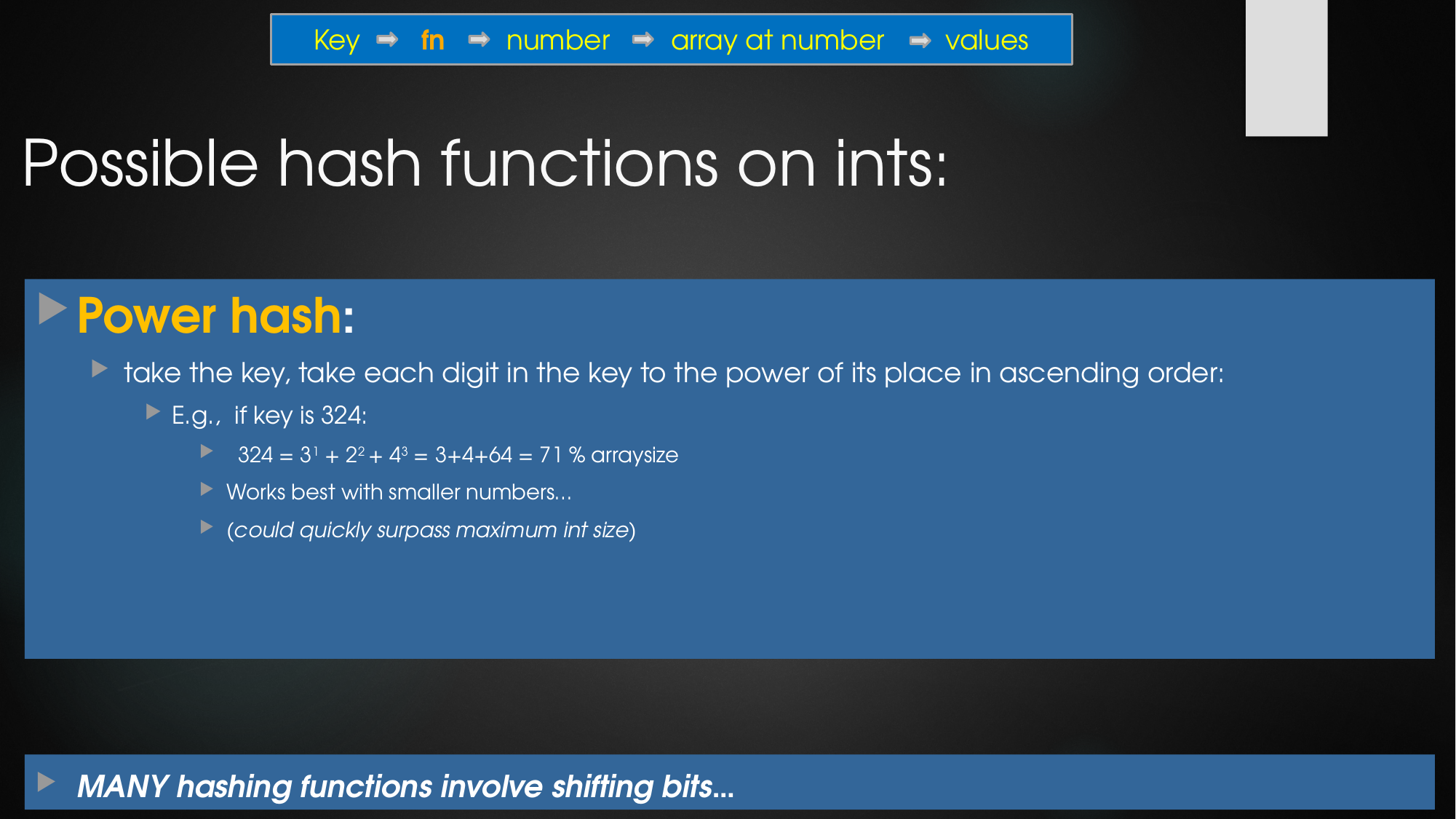

Key        fn        number        array at number        values

# Possible hash functions on ints:
Power hash:
take the key, take each digit in the key to the power of its place in ascending order:
E.g.,  if key is 324:
  324 = 31 + 22 + 43 = 3+4+64 = 71 % arraysize
Works best with smaller numbers…
(could quickly surpass maximum int size)
MANY hashing functions involve shifting bits…